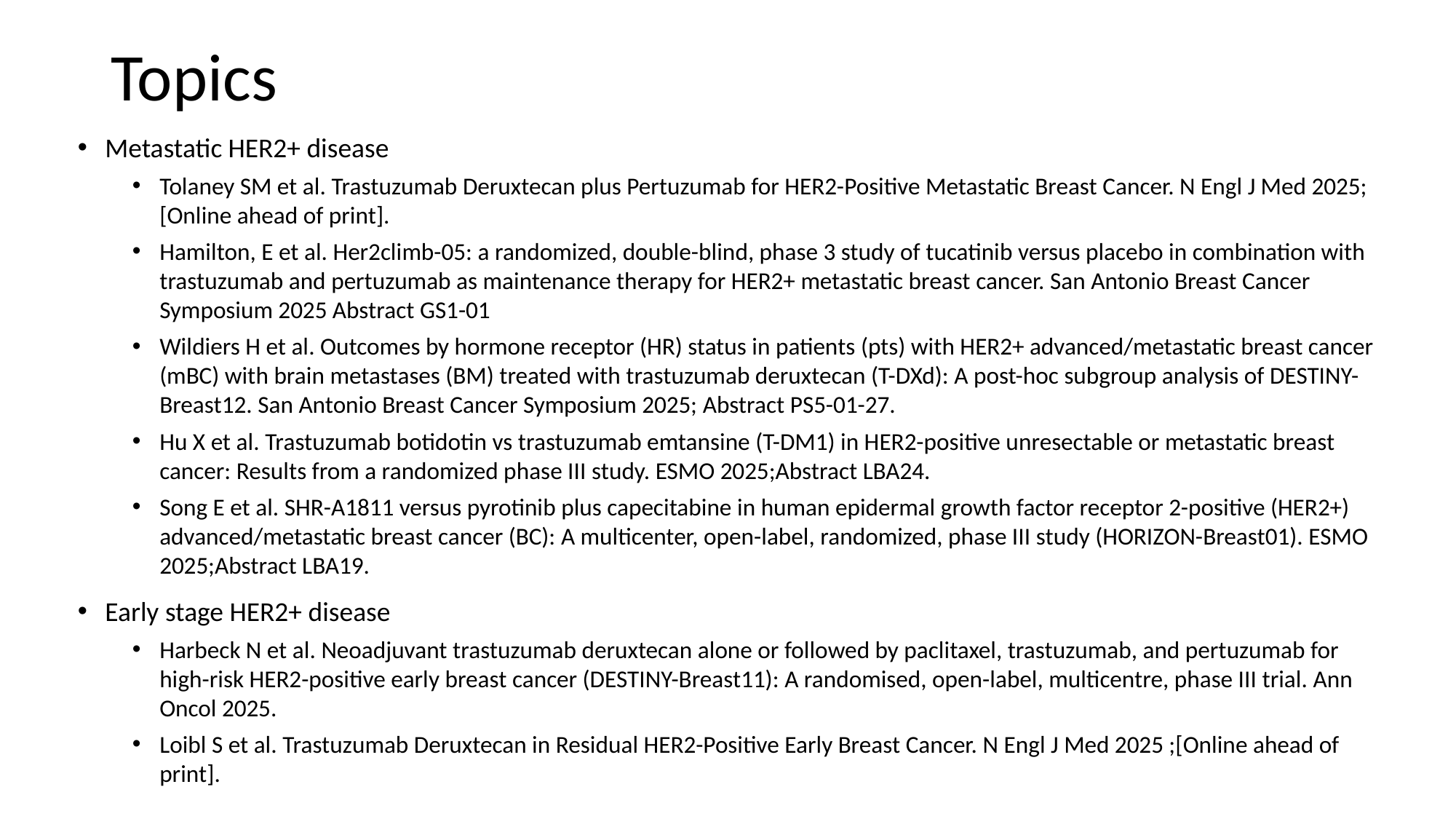

# Topics
Metastatic HER2+ disease
Tolaney SM et al. Trastuzumab Deruxtecan plus Pertuzumab for HER2-Positive Metastatic Breast Cancer. N Engl J Med 2025;[Online ahead of print].
Hamilton, E et al. Her2climb-05: a randomized, double-blind, phase 3 study of tucatinib versus placebo in combination with trastuzumab and pertuzumab as maintenance therapy for HER2+ metastatic breast cancer. San Antonio Breast Cancer Symposium 2025 Abstract GS1-01
Wildiers H et al. Outcomes by hormone receptor (HR) status in patients (pts) with HER2+ advanced/metastatic breast cancer (mBC) with brain metastases (BM) treated with trastuzumab deruxtecan (T-DXd): A post-hoc subgroup analysis of DESTINY-Breast12. San Antonio Breast Cancer Symposium 2025; Abstract PS5-01-27.
Hu X et al. Trastuzumab botidotin vs trastuzumab emtansine (T-DM1) in HER2-positive unresectable or metastatic breast cancer: Results from a randomized phase III study. ESMO 2025;Abstract LBA24.
Song E et al. SHR-A1811 versus pyrotinib plus capecitabine in human epidermal growth factor receptor 2-positive (HER2+) advanced/metastatic breast cancer (BC): A multicenter, open-label, randomized, phase III study (HORIZON-Breast01). ESMO 2025;Abstract LBA19.
Early stage HER2+ disease
Harbeck N et al. Neoadjuvant trastuzumab deruxtecan alone or followed by paclitaxel, trastuzumab, and pertuzumab for high-risk HER2-positive early breast cancer (DESTINY-Breast11): A randomised, open-label, multicentre, phase III trial. Ann Oncol 2025.
Loibl S et al. Trastuzumab Deruxtecan in Residual HER2-Positive Early Breast Cancer. N Engl J Med 2025 ;[Online ahead of print].